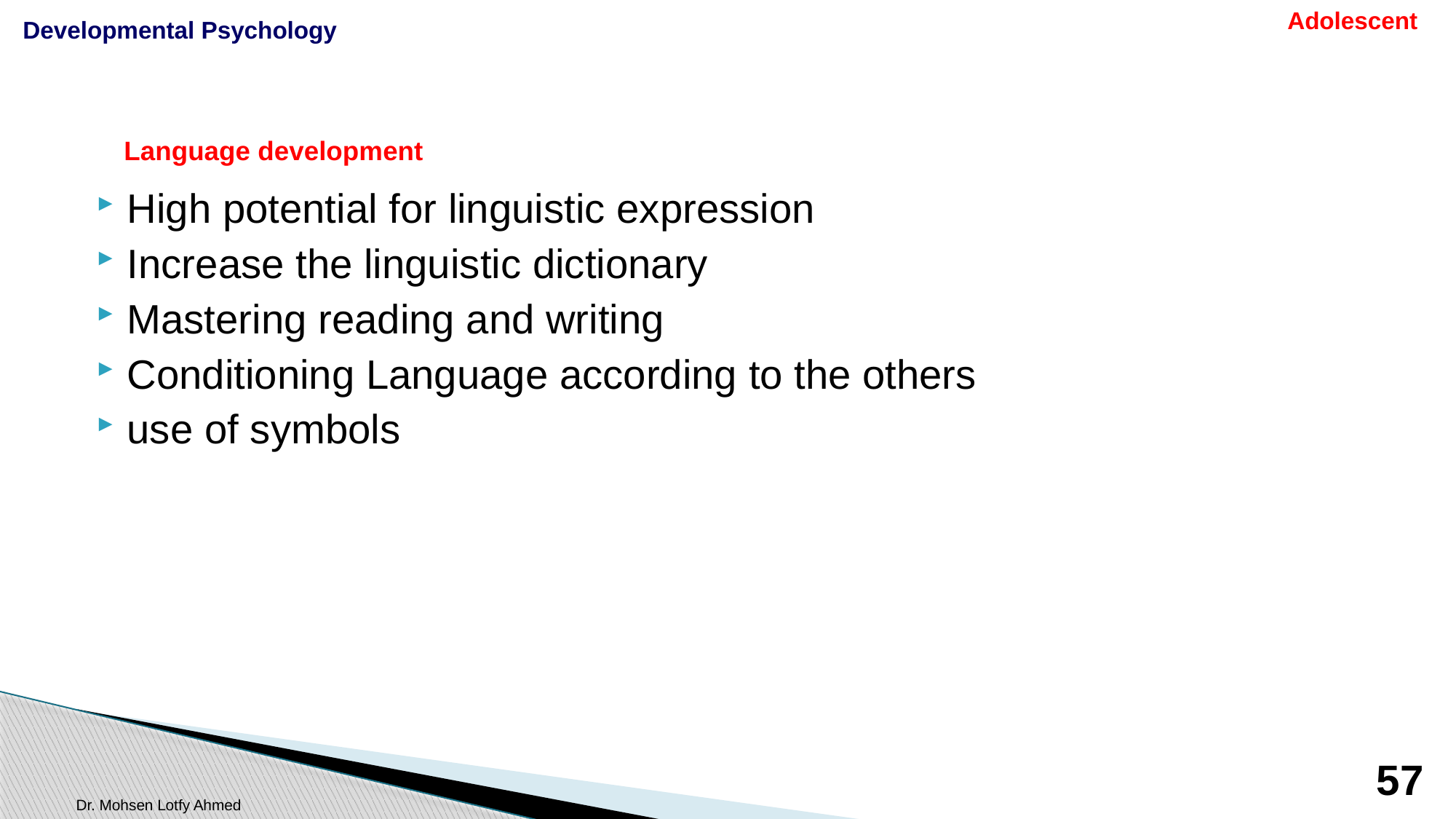

Adolescent
Developmental Psychology
# Language development
High potential for linguistic expression
Increase the linguistic dictionary
Mastering reading and writing
Conditioning Language according to the others
use of symbols
57
Dr. Mohsen Lotfy Ahmed